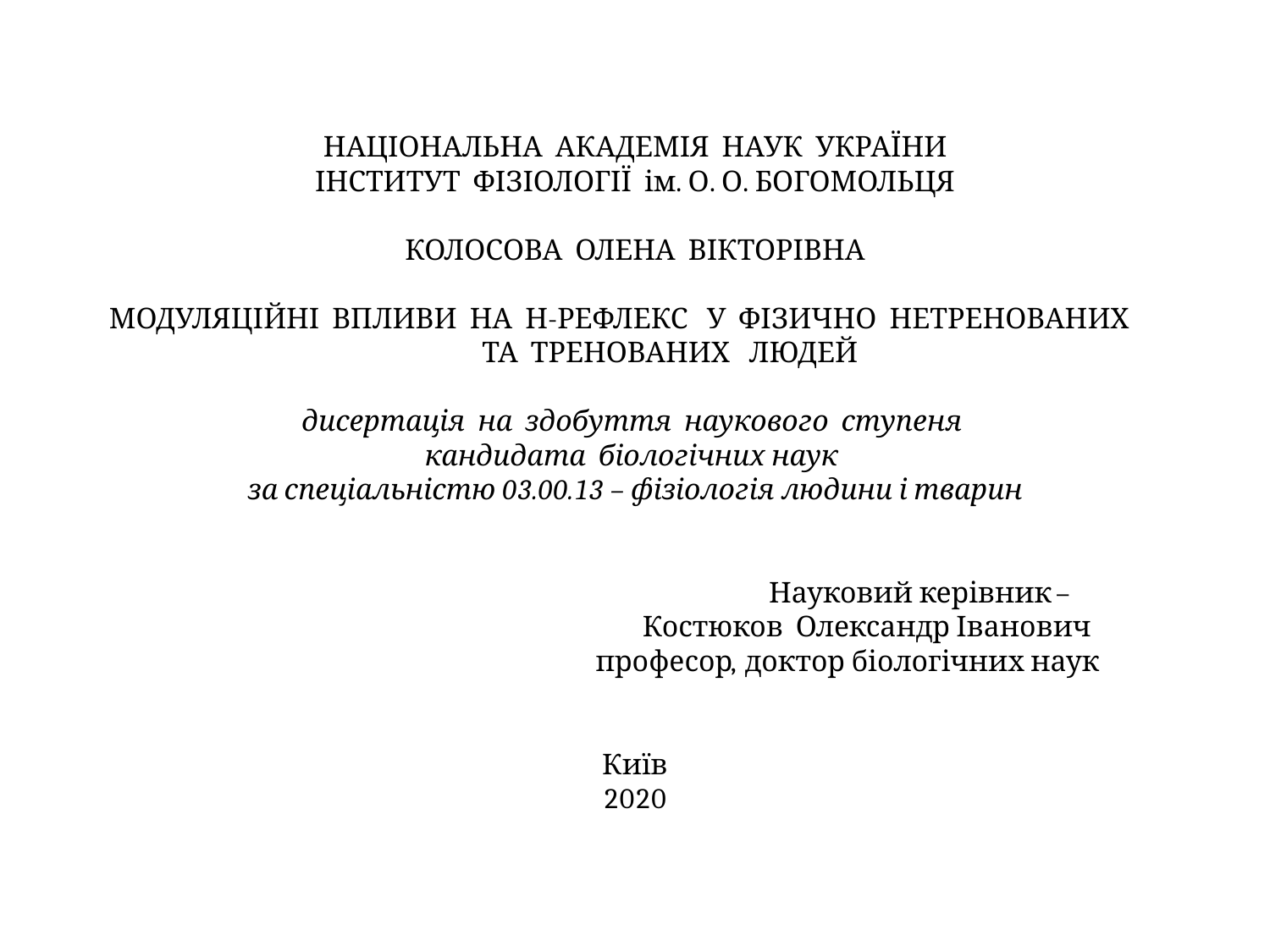

# НАЦІОНАЛЬНА  АКАДЕМІЯ  НАУК  УКРАЇНИ ІНСТИТУТ  ФІЗІОЛОГІЇ  ім. О. О. БОГОМОЛЬЦЯ КОЛОСОВА  ОЛЕНА  ВІКТОРІВНА МОДУЛЯЦІЙНІ  ВПЛИВИ  НА  Н-РЕФЛЕКС   У  ФІЗИЧНО  НЕТРЕНОВАНИХ                 ТА  ТРЕНОВАНИХ   ЛЮДЕЙ дисертація  на  здобуття  наукового  ступеня кандидата  біологічних наук за спеціальністю 03.00.13 – фізіологія людини і тварин Науковий керівник – Костюков  Олександр Іванович професор, доктор біологічних наук Київ 2020